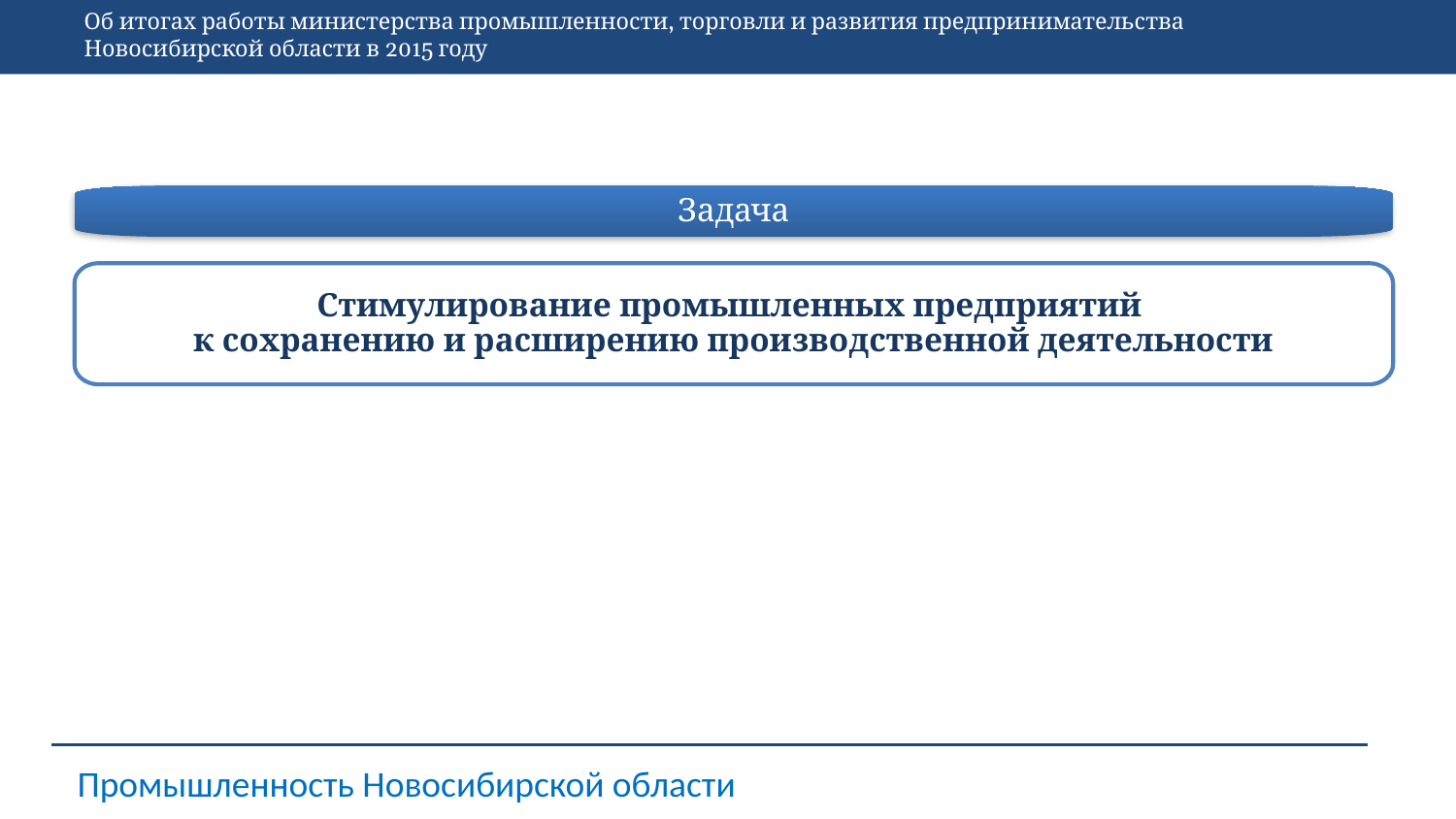

Об итогах работы министерства промышленности, торговли и развития предпринимательства Новосибирской области в 2015 году
Задача
Стимулирование промышленных предприятий
к сохранению и расширению производственной деятельности
Промышленность Новосибирской области